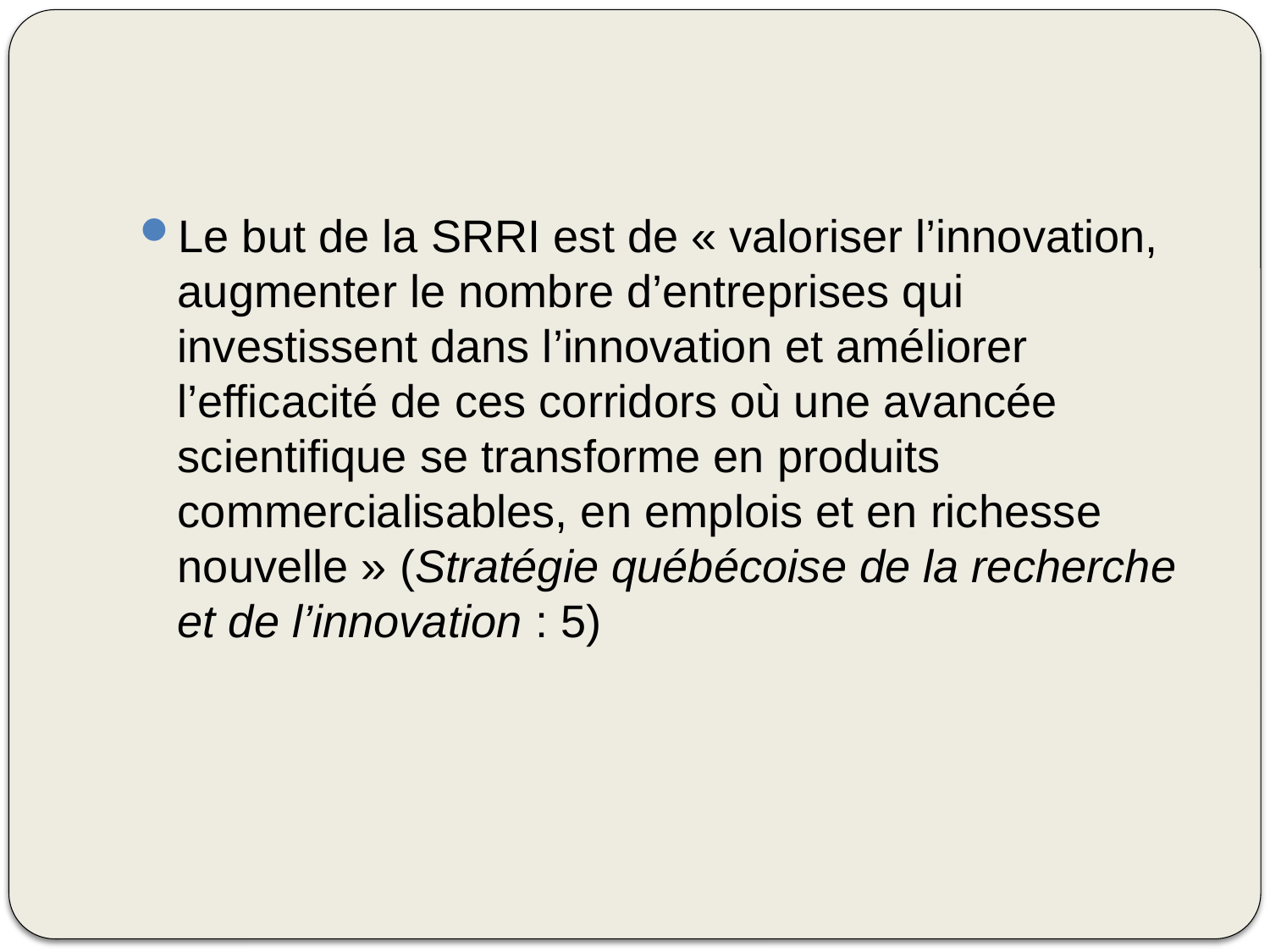

#
Le but de la SRRI est de « valoriser l’innovation, augmenter le nombre d’entreprises qui investissent dans l’innovation et améliorer l’efficacité de ces corridors où une avancée scientifique se transforme en produits commercialisables, en emplois et en richesse nouvelle » (Stratégie québécoise de la recherche et de l’innovation : 5)